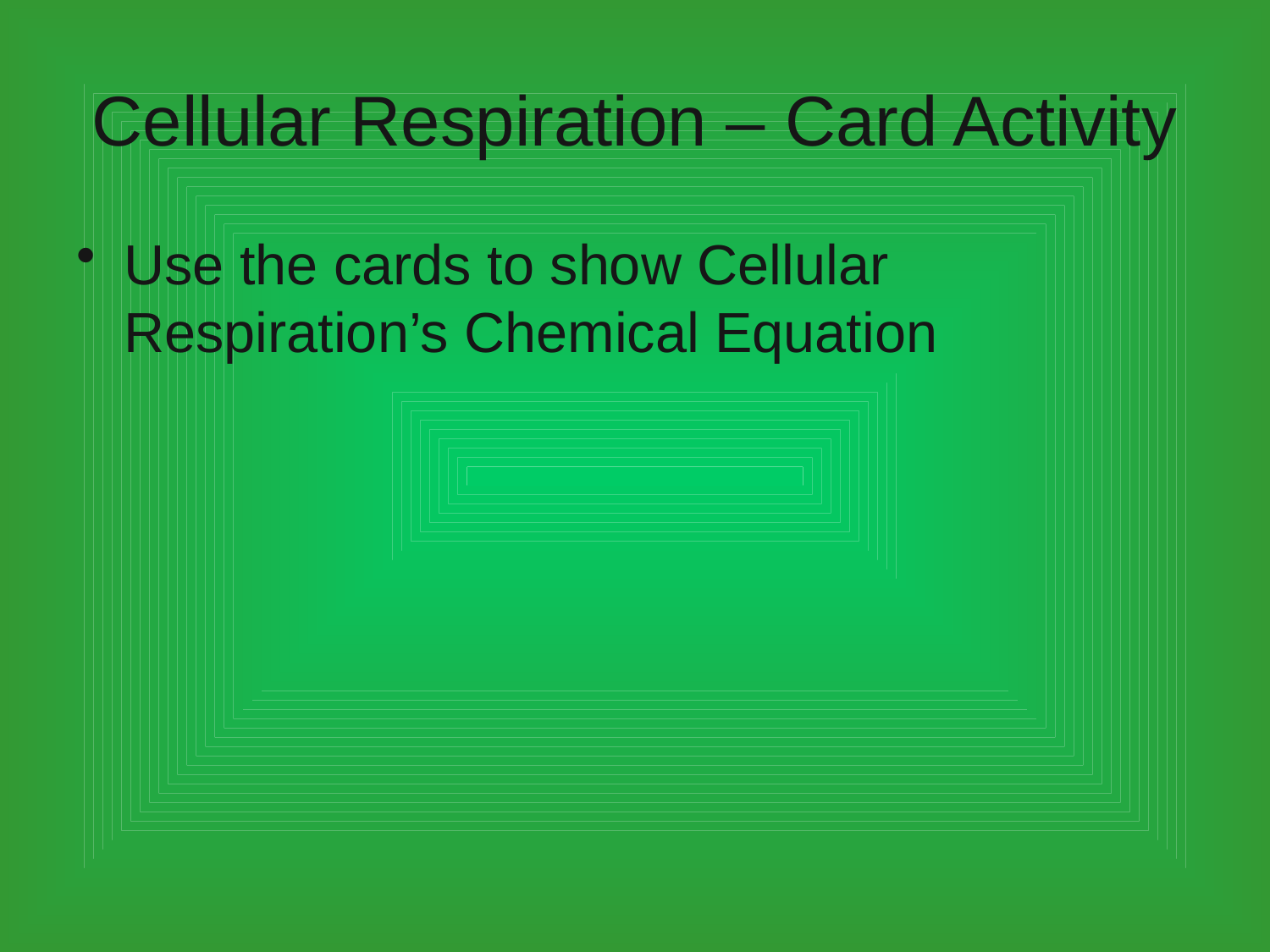

# Cellular Respiration – Card Activity
Use the cards to show Cellular Respiration’s Chemical Equation